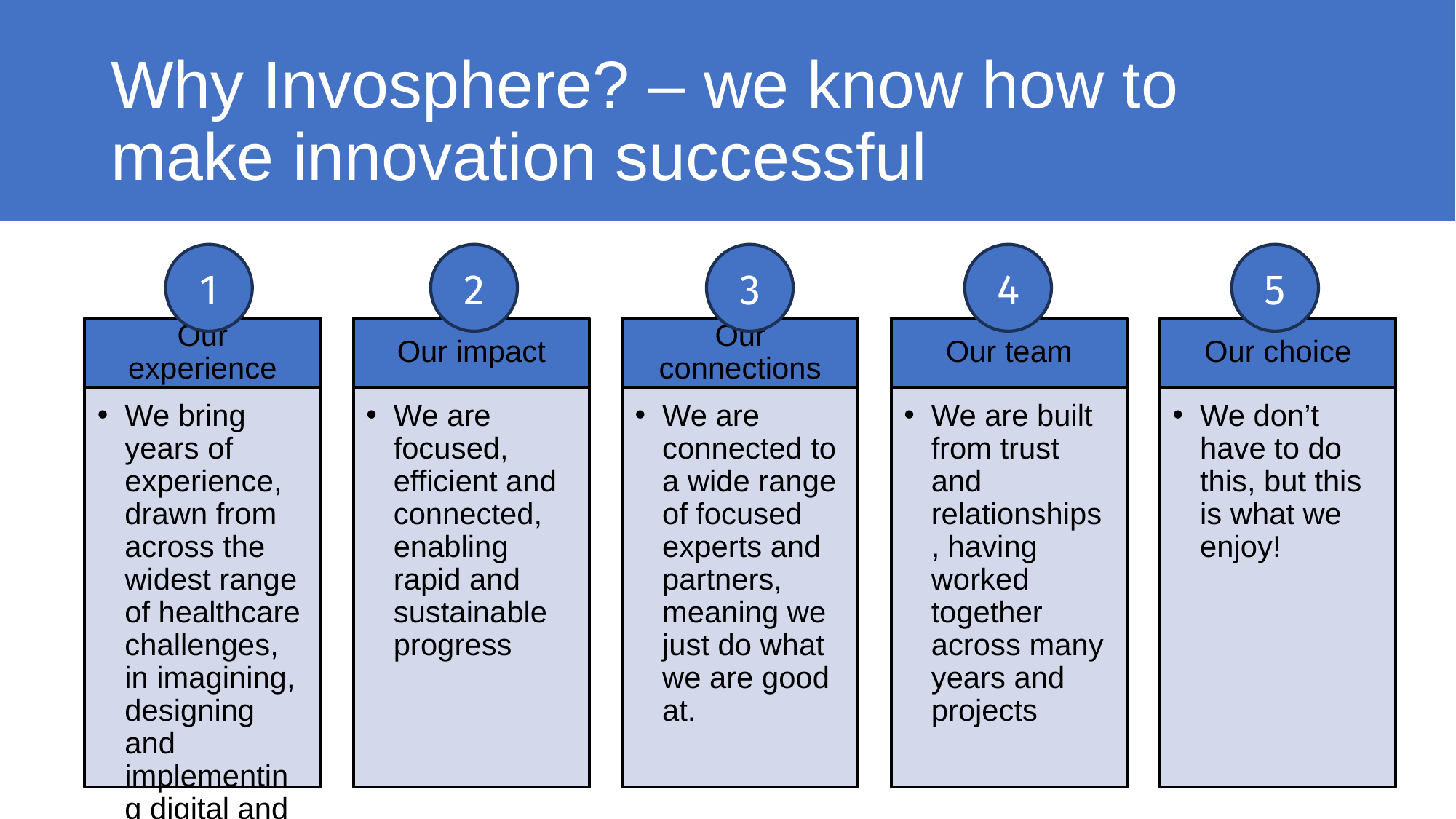

# Why Invosphere? – we know how to make innovation successful
1
2
3
4
5
Our experience
We bring years of experience, drawn from across the widest range of healthcare challenges, in imagining, designing and implementing digital and transformational change.
Our impact
We are focused, efficient and connected, enabling rapid and sustainable progress
Our connections
We are connected to a wide range of focused experts and partners, meaning we just do what we are good at.
Our team
We are built from trust and relationships, having worked together across many years and projects
Our choice
We don’t have to do this, but this is what we enjoy!